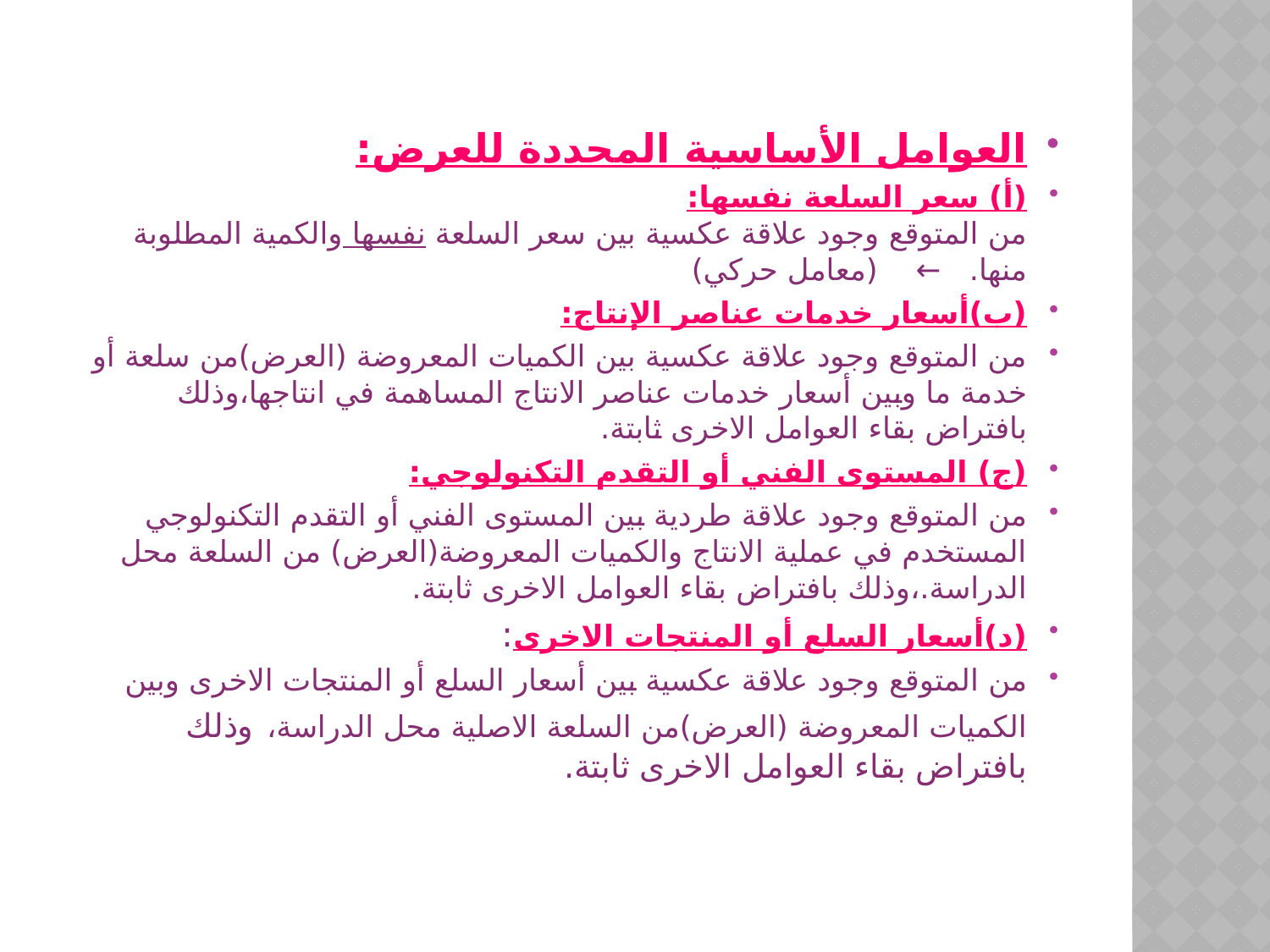

#
العوامل الأساسية المحددة للعرض:
(أ) سعر السلعة نفسها:
من المتوقع وجود علاقة عكسية بين سعر السلعة نفسها والكمية المطلوبة منها.   ←    (معامل حركي)
(ب)أسعار خدمات عناصر الإنتاج:
من المتوقع وجود علاقة عكسية بين الكميات المعروضة (العرض)من سلعة أو خدمة ما وبين أسعار خدمات عناصر الانتاج المساهمة في انتاجها،وذلك بافتراض بقاء العوامل الاخرى ثابتة.
(ج) المستوى الفني أو التقدم التكنولوجي:
من المتوقع وجود علاقة طردية بين المستوى الفني أو التقدم التكنولوجي المستخدم في عملية الانتاج والكميات المعروضة(العرض) من السلعة محل الدراسة.،وذلك بافتراض بقاء العوامل الاخرى ثابتة.
(د)أسعار السلع أو المنتجات الاخرى:
من المتوقع وجود علاقة عكسية بين أسعار السلع أو المنتجات الاخرى وبين الكميات المعروضة (العرض)من السلعة الاصلية محل الدراسة، وذلك بافتراض بقاء العوامل الاخرى ثابتة.